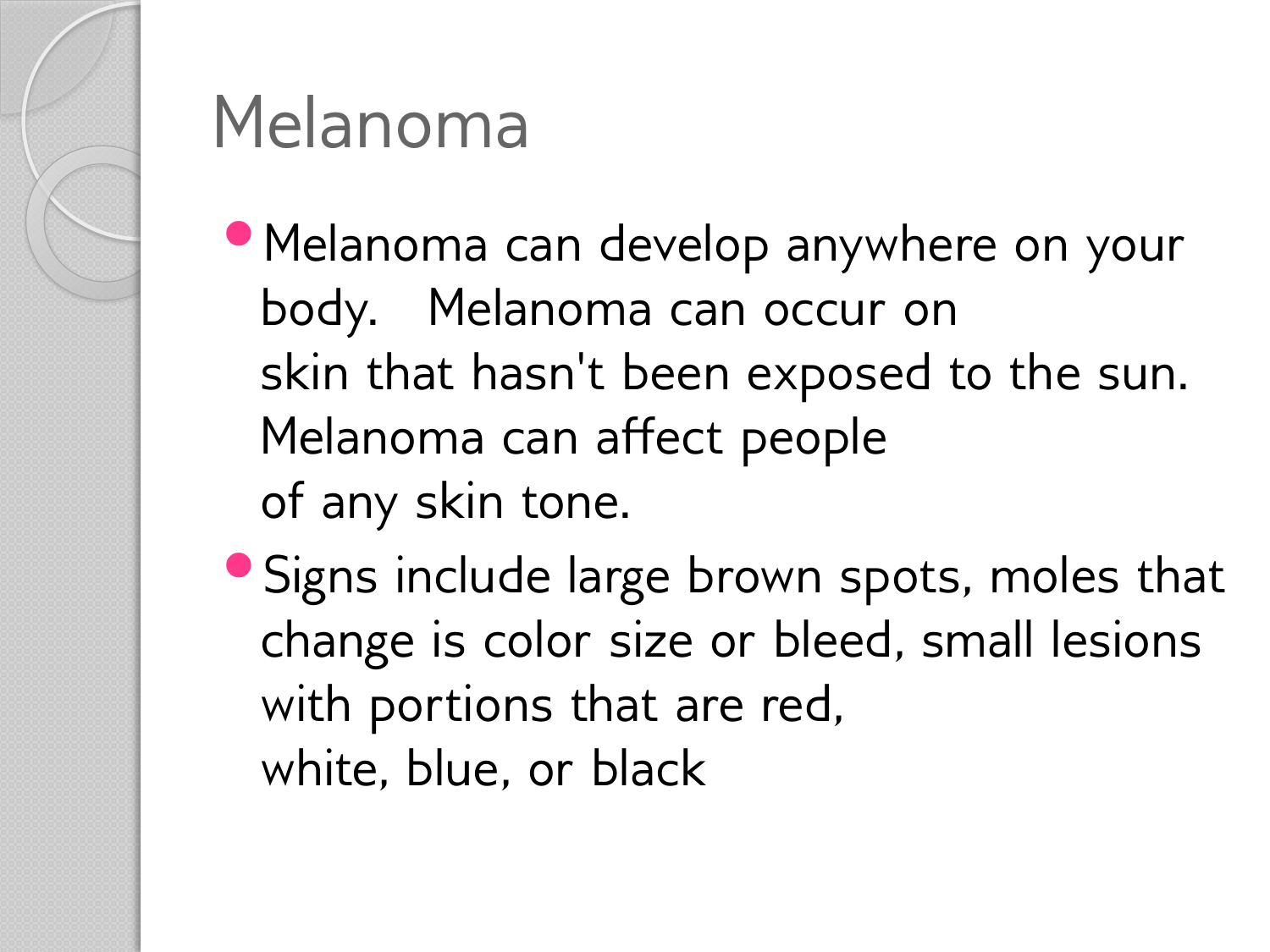

# Melanoma
Melanoma can develop anywhere on your body.   Melanoma can occur on
skin that hasn't been exposed to the sun. Melanoma can affect people
of any skin tone.
Signs include large brown spots, moles that change is color size or bleed, small lesions with portions that are red,
white, blue, or black